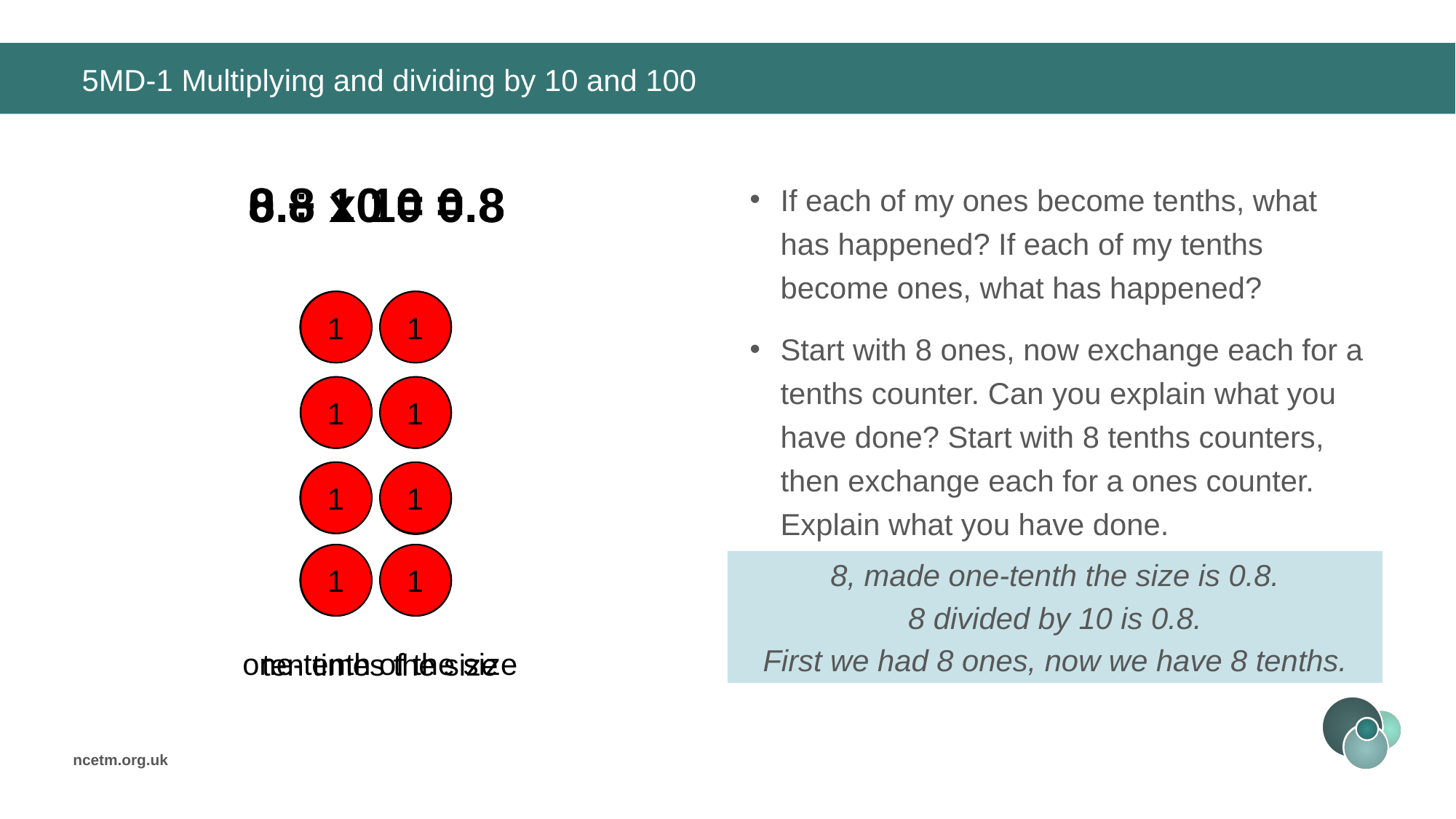

# 5MD-1 Multiplying and dividing by 10 and 100
If each of my ones become tenths, what has happened? If each of my tenths become ones, what has happened?
Start with 8 ones, now exchange each for a tenths counter. Can you explain what you have done? Start with 8 tenths counters, then exchange each for a ones counter. Explain what you have done.

0.8 x 10 = 8
8 ÷ 10 = 0.8

0.1

0.1

0.1

0.1

0.1

0.1

0.1

0.1

1

1

1

1

1

1

1

1
8, made one-tenth the size is 0.8.
8 divided by 10 is 0.8.
First we had 8 ones, now we have 8 tenths.
one-tenth of the size
ten times the size